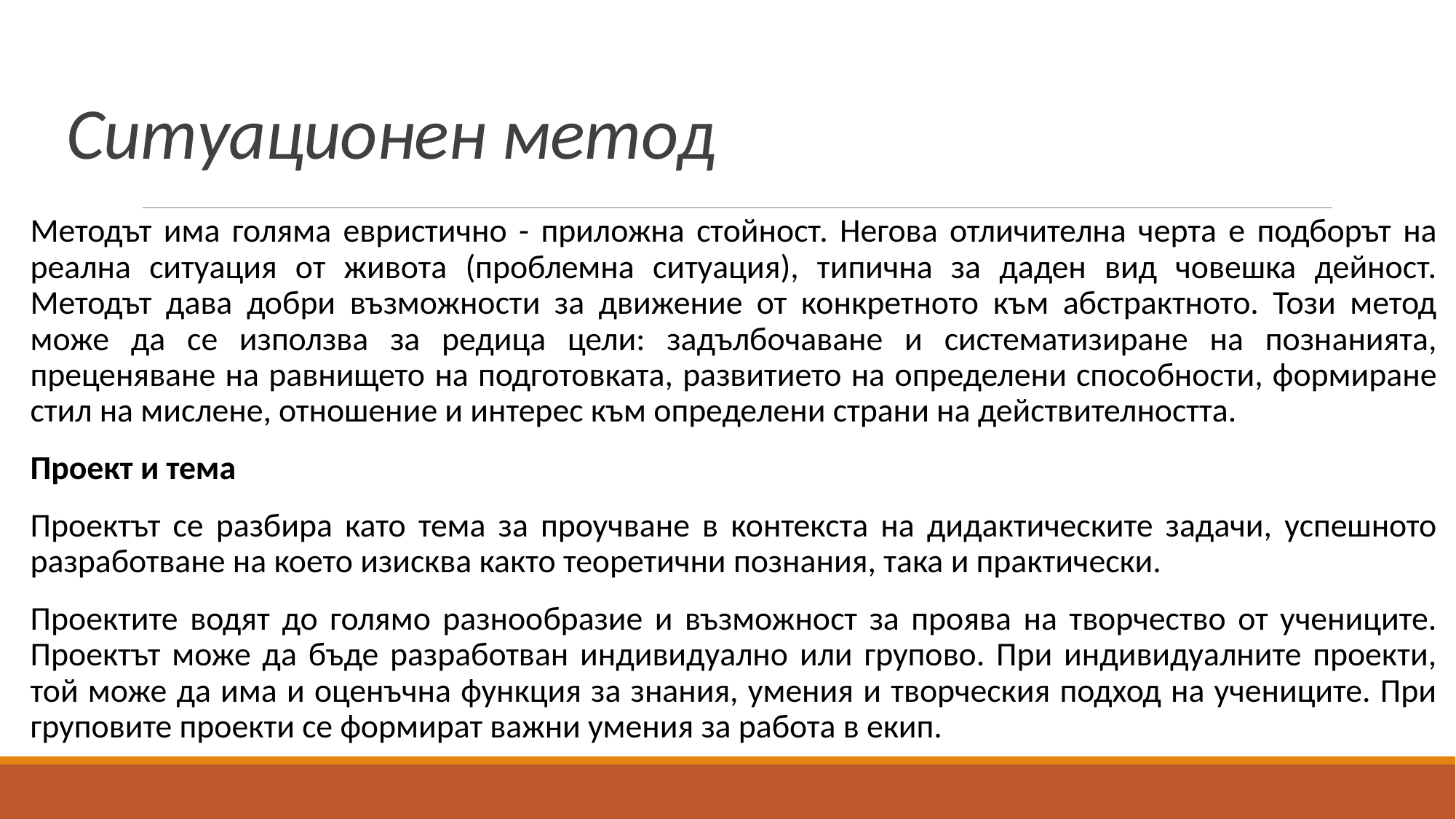

Ситуационен метод
Методът има голяма евристично - приложна стойност. Негова отличителна черта е подборът на реална ситуация от живота (проблемна ситуация), типична за даден вид човешка дейност. Методът дава добри възможности за движение от конкретното към абстрактното. Този метод може да се използва за редица цели: задълбочаване и систематизиране на познанията, преценяване на равнището на подготовката, развитието на определени способности, формиране стил на мислене, отношение и интерес към определени страни на действителността.
Проект и тема
Проектът се разбира като тема за проучване в контекста на дидактическите задачи, успешното разработване на което изисква както теоретични познания, така и практически.
Проектите водят до голямо разнообразие и възможност за проява на творчество от учениците. Проектът може да бъде разработван индивидуално или групово. При индивидуалните проекти, той може да има и оценъчна функция за знания, умения и творческия подход на учениците. При груповите проекти се формират важни умения за работа в екип.